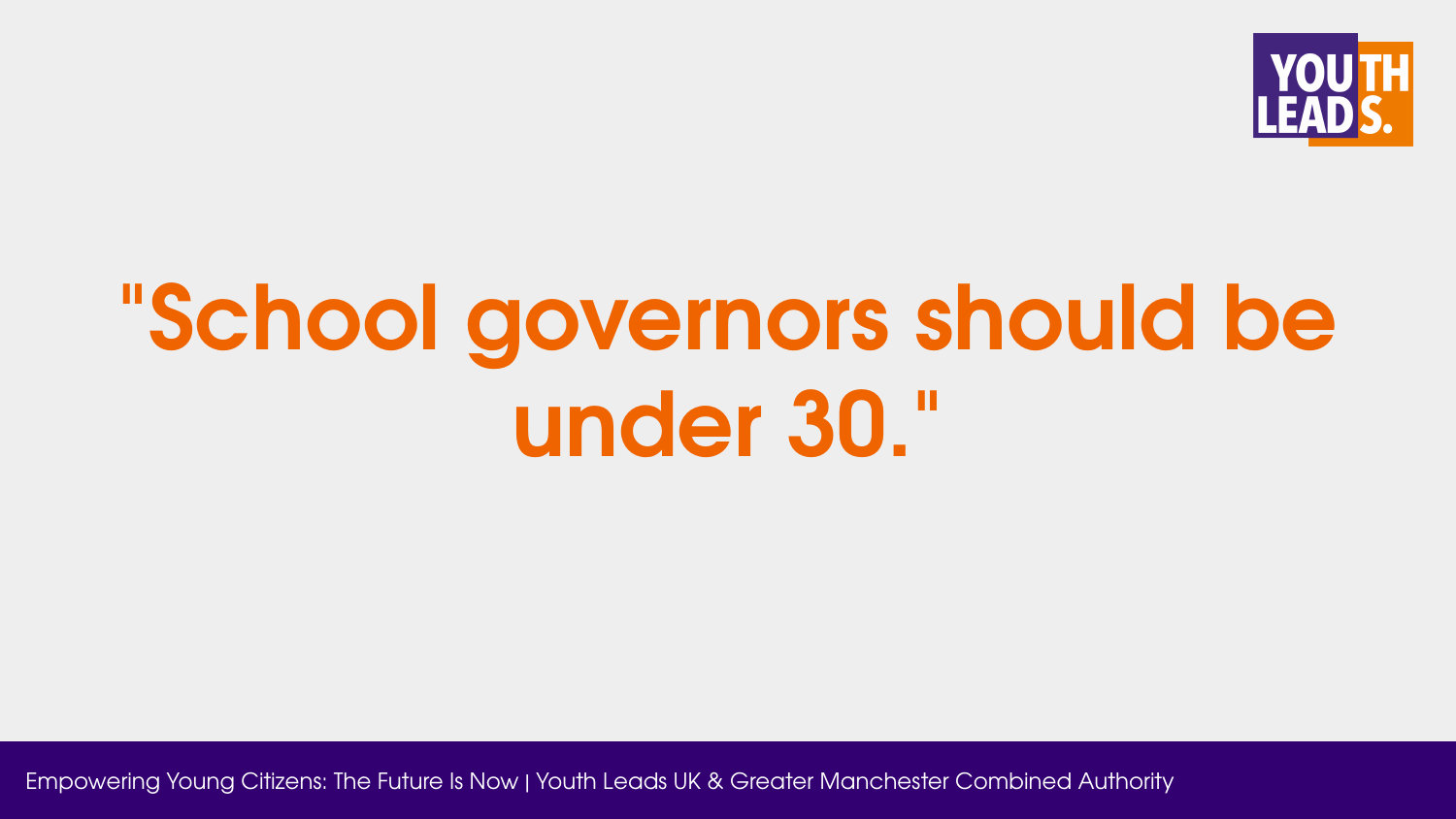

# "School governors should be under 30."